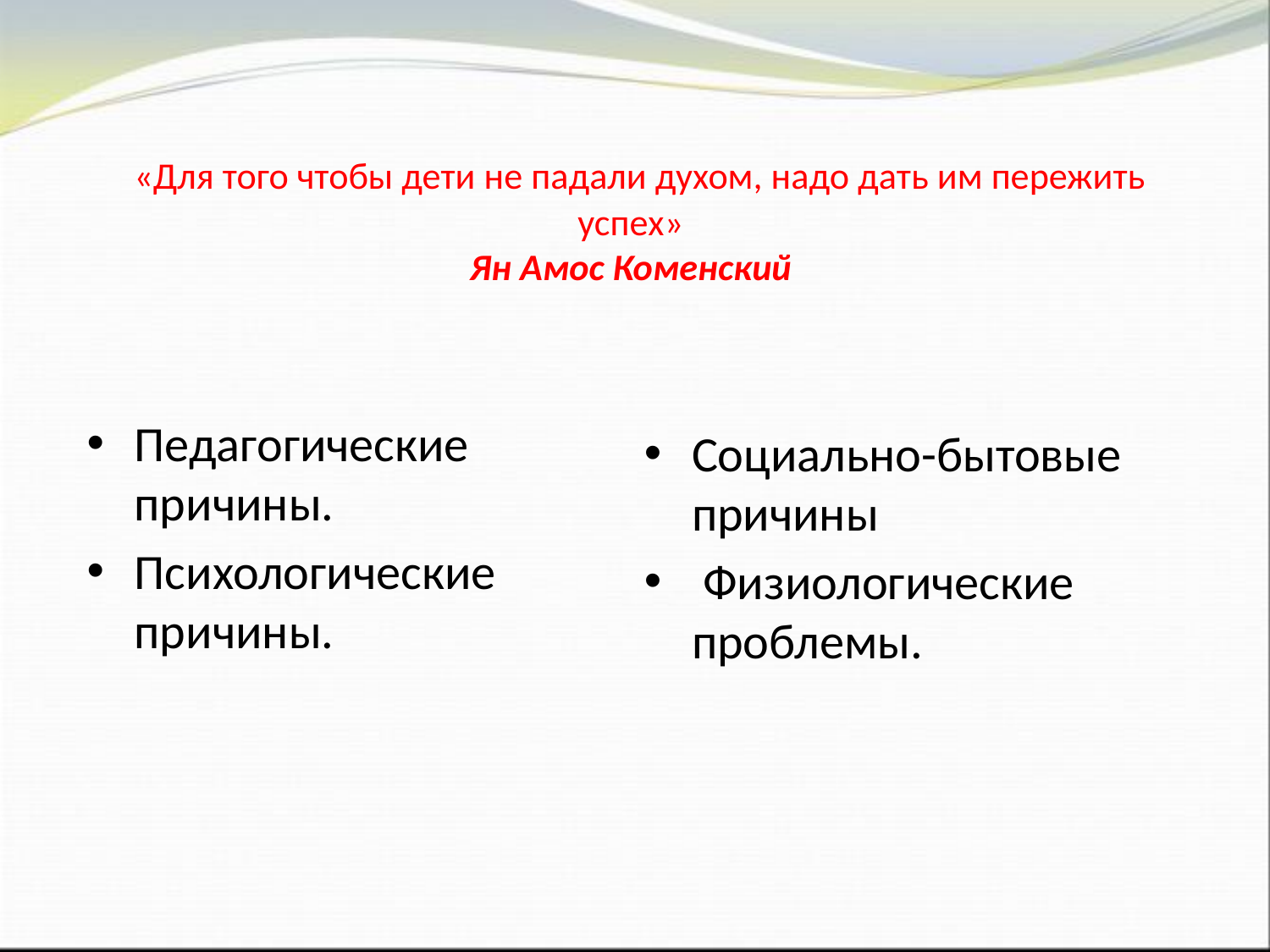

# «Для того чтобы дети не падали духом, надо дать им пережить успех» Ян Амос Коменский
Педагогические причины.
Психологические причины.

Социально-бытовые причины
 Физиологические проблемы.